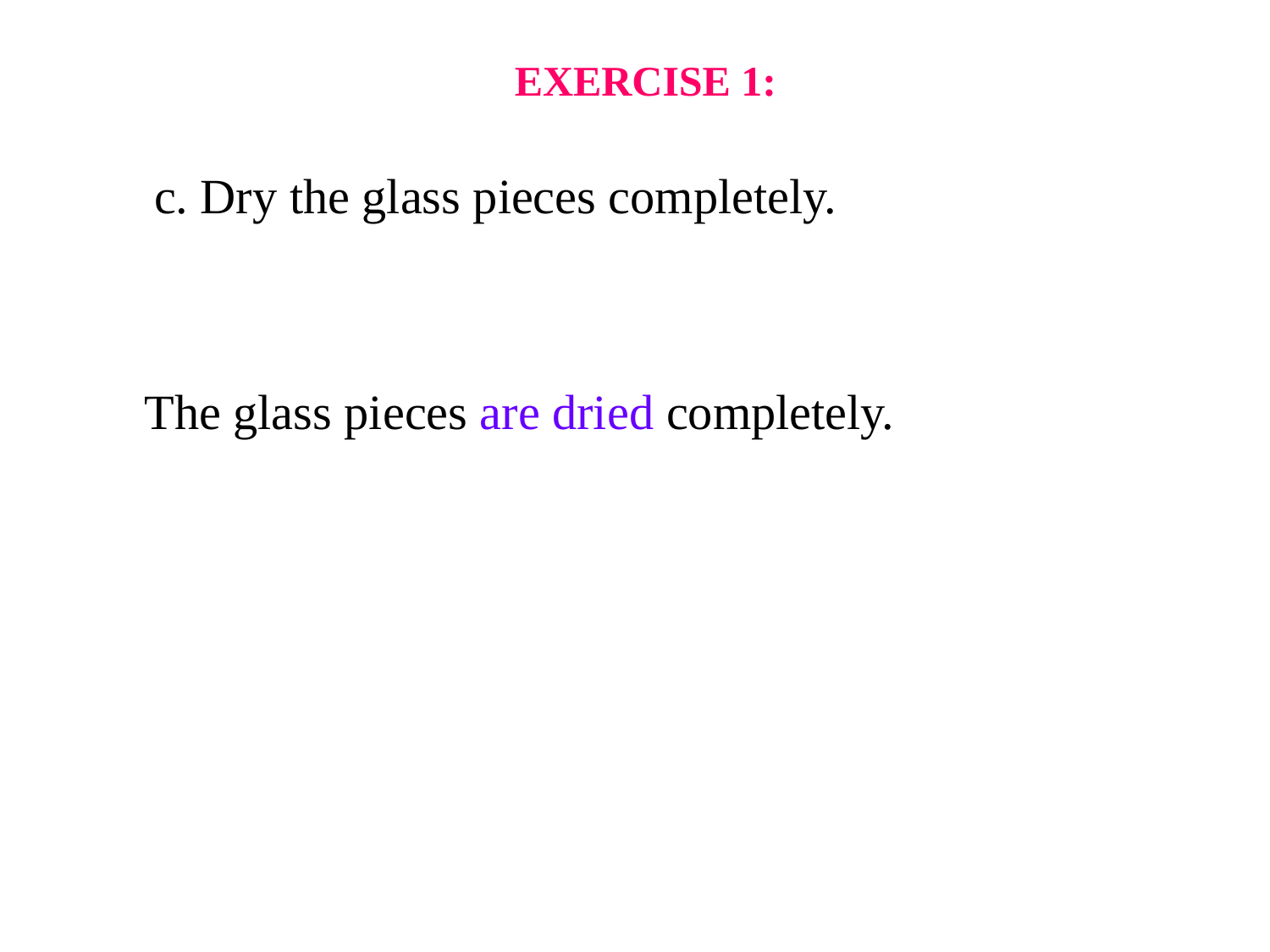

EXERCISE 1:
c. Dry the glass pieces completely.
The glass pieces are dried completely.